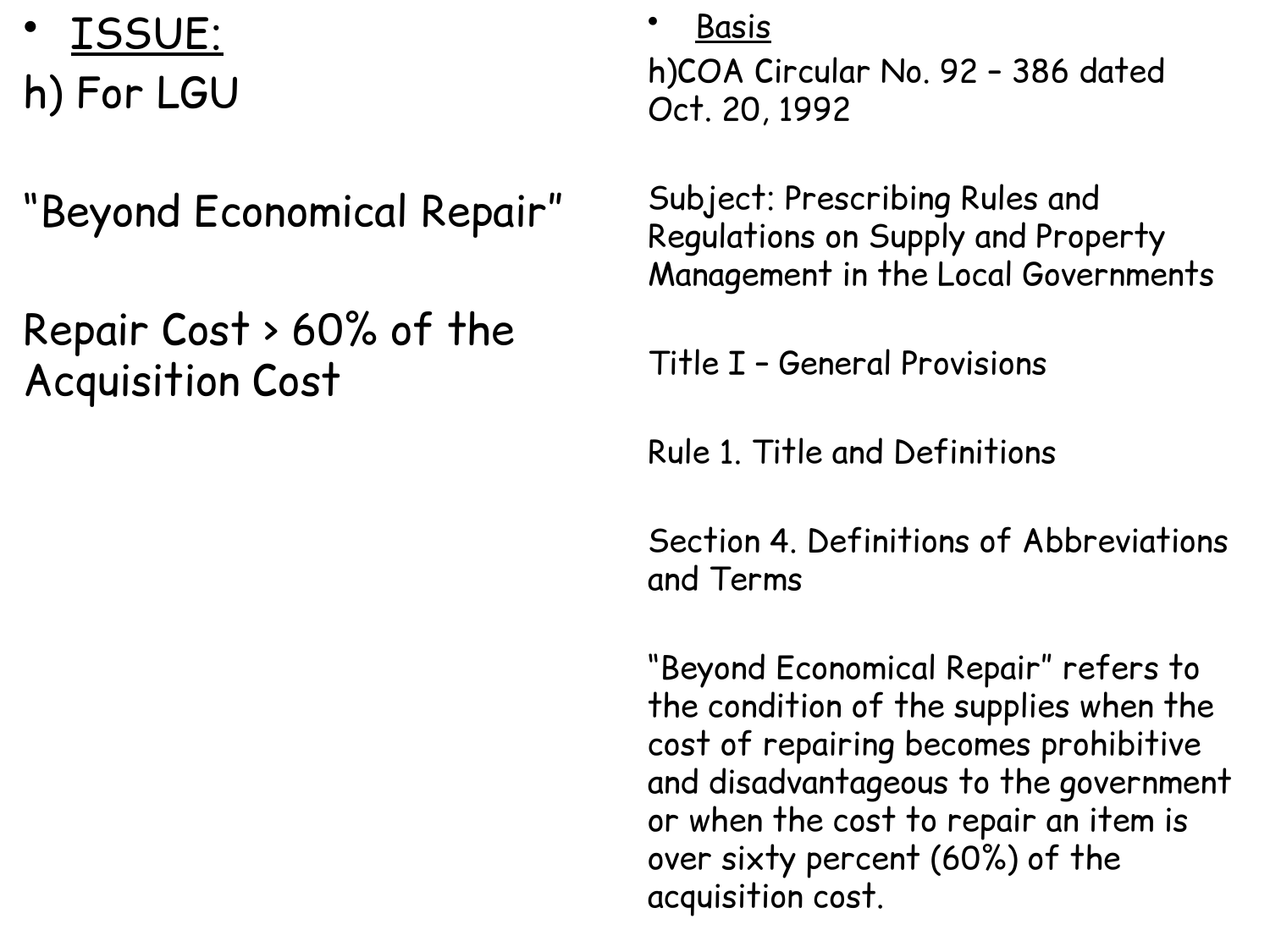

ISSUE:
h) For LGU

“Beyond Economical Repair”

Repair Cost > 60% of the Acquisition Cost

Basis
h)COA Circular No. 92 – 386 dated Oct. 20, 1992

Subject: Prescribing Rules and Regulations on Supply and Property Management in the Local Governments

Title I – General Provisions

Rule 1. Title and Definitions

Section 4. Definitions of Abbreviations and Terms

“Beyond Economical Repair” refers to the condition of the supplies when the cost of repairing becomes prohibitive and disadvantageous to the government or when the cost to repair an item is over sixty percent (60%) of the acquisition cost.